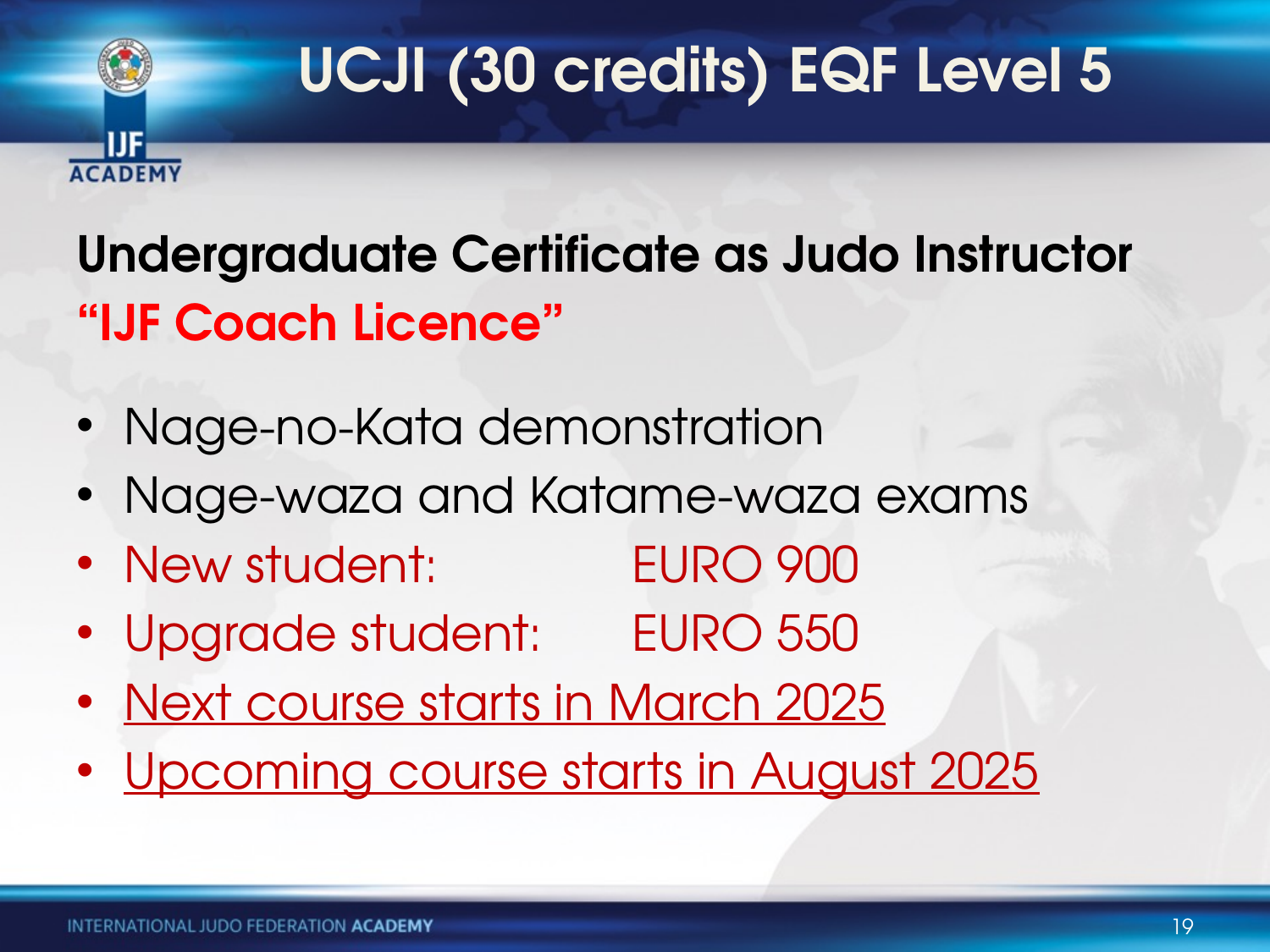

# UCJI (30 credits) EQF Level 5
Undergraduate Certificate as Judo Instructor
“IJF Coach Licence”

Nage-no-Kata demonstration
Nage-waza and Katame-waza exams
New student: 		EURO 900
Upgrade student: 	EURO 550
Next course starts in March 2025
Upcoming course starts in August 2025
19